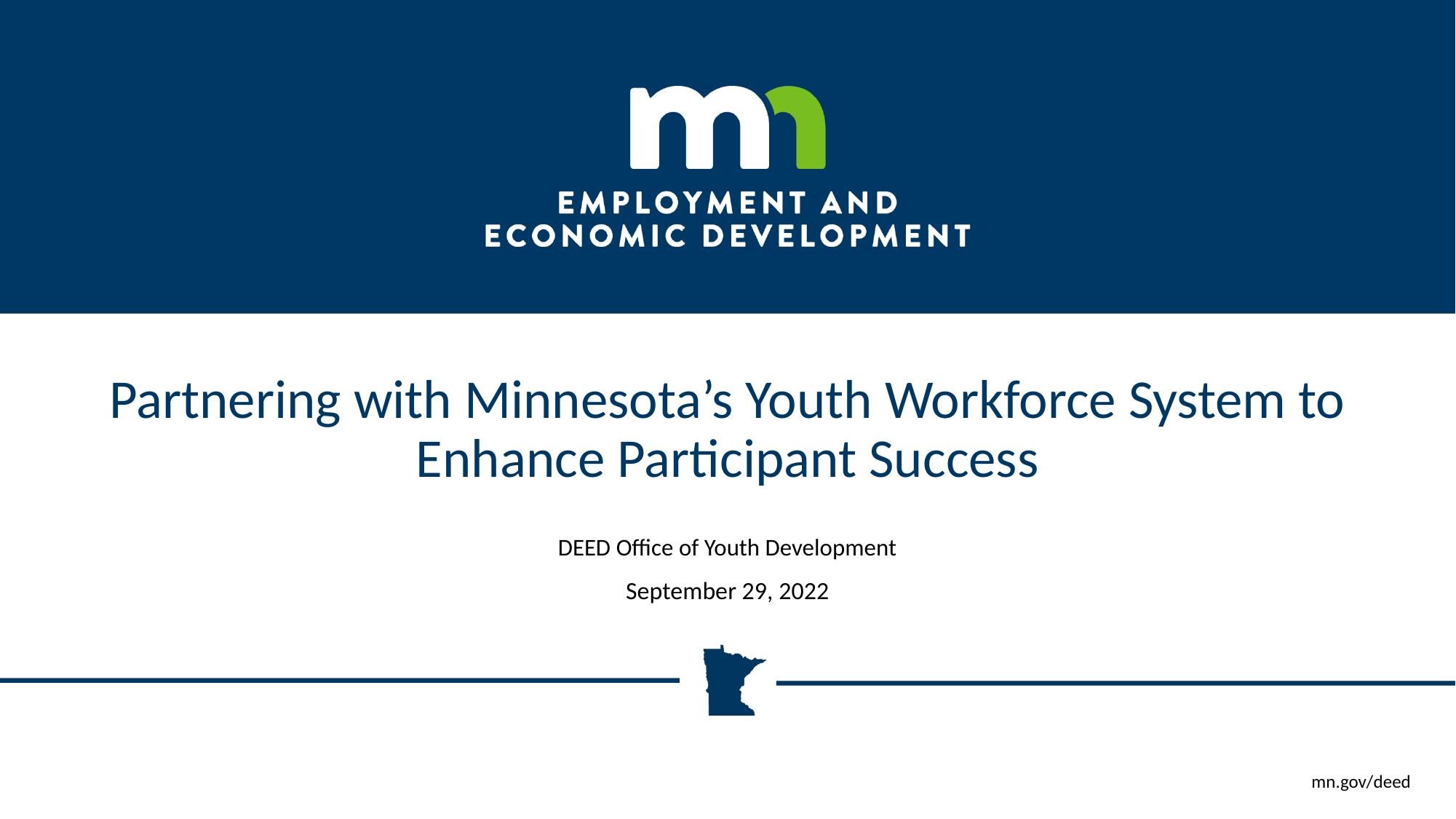

# Partnering with Minnesota’s Youth Workforce System to Enhance Participant Success
DEED Office of Youth Development
September 29, 2022
mn.gov/deed